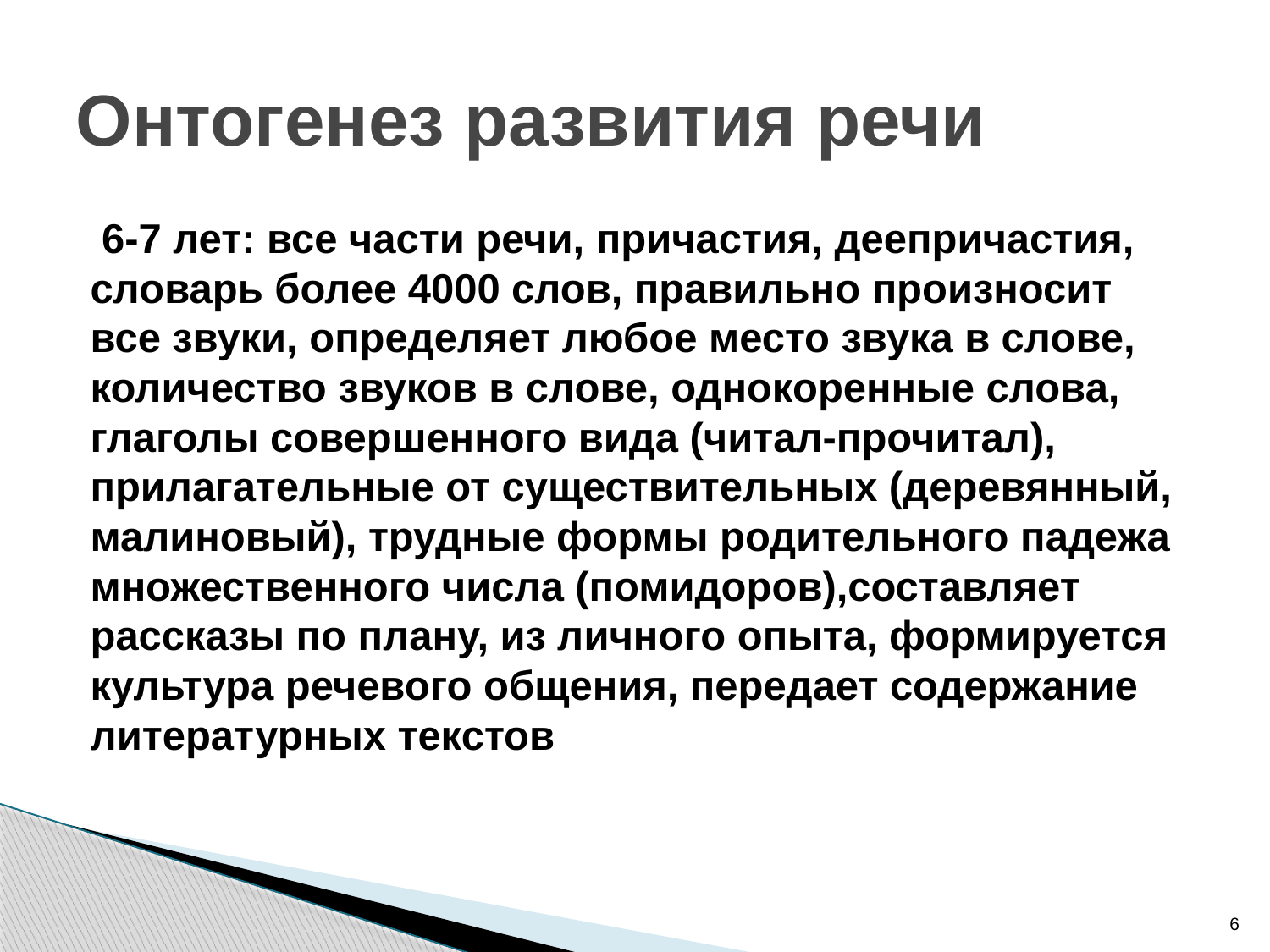

# Онтогенез развития речи
 6-7 лет: все части речи, причастия, деепричастия, словарь более 4000 слов, правильно произносит все звуки, определяет любое место звука в слове, количество звуков в слове, однокоренные слова, глаголы совершенного вида (читал-прочитал), прилагательные от существительных (деревянный, малиновый), трудные формы родительного падежа множественного числа (помидоров),составляет рассказы по плану, из личного опыта, формируется культура речевого общения, передает содержание литературных текстов

6